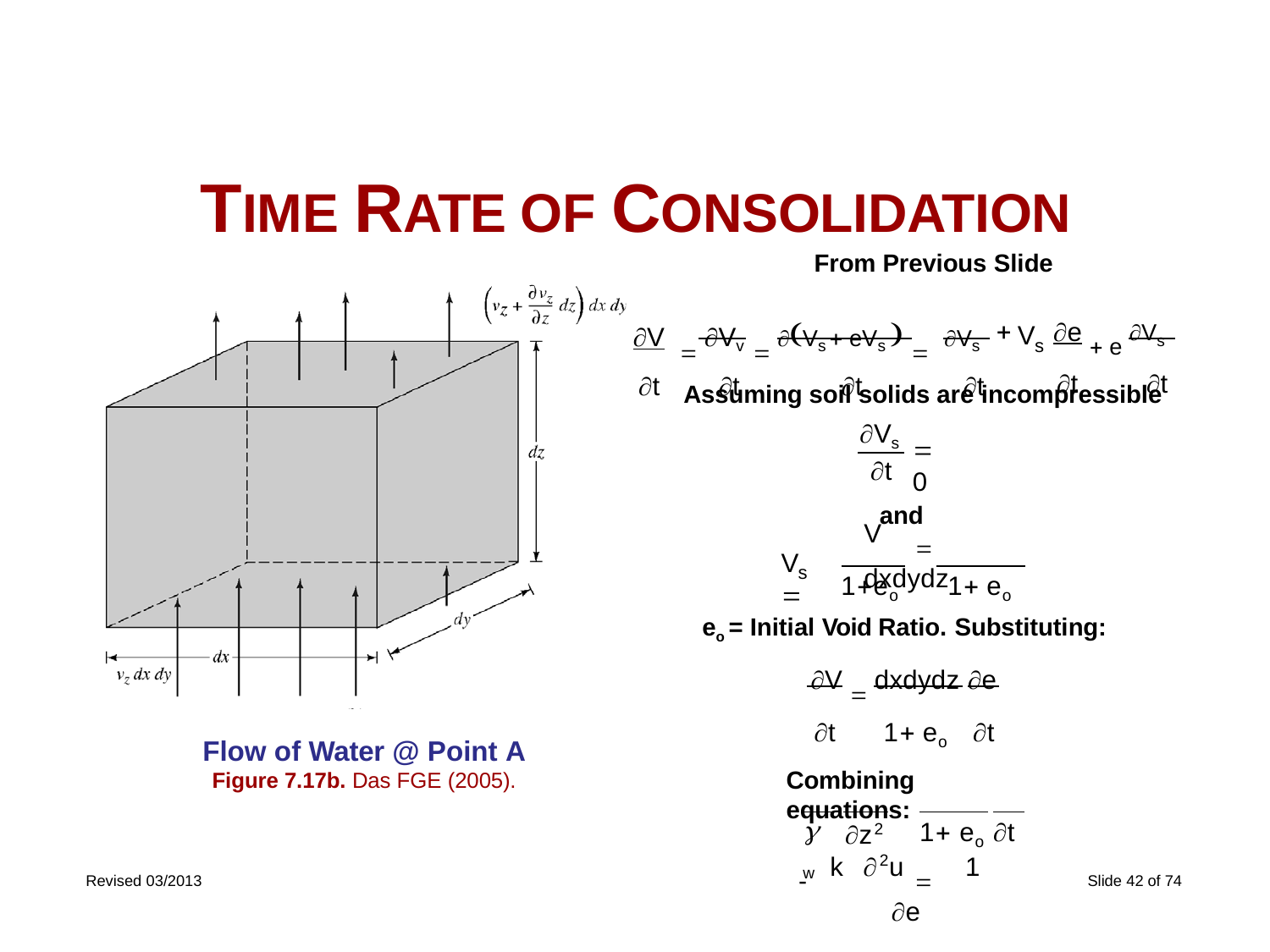

# TIME RATE OF CONSOLIDATION
From Previous Slide
∂V  = ∂Vv  = ∂(Vs + eVs ) = ∂Vs
∂t	∂t	∂t	∂t

∂e + e ∂Vs
∂t	∂t
V
s

Assuming soil solids are incompressible
∂Vs
= 0
∂t

and
V	= dxdydz
V	=
s
1+eo	1+ eo

eo = Initial Void Ratio. Substituting:
∂V = dxdydz ∂e
∂t	1+ eo	∂t
Combining equations:
−	k	∂2u =	1	∂e

Flow of Water @ Point A
Figure 7.17b. Das FGE (2005).
γ w
1+ eo ∂t

∂z2
Slide 42 of 74
Revised 03/2013